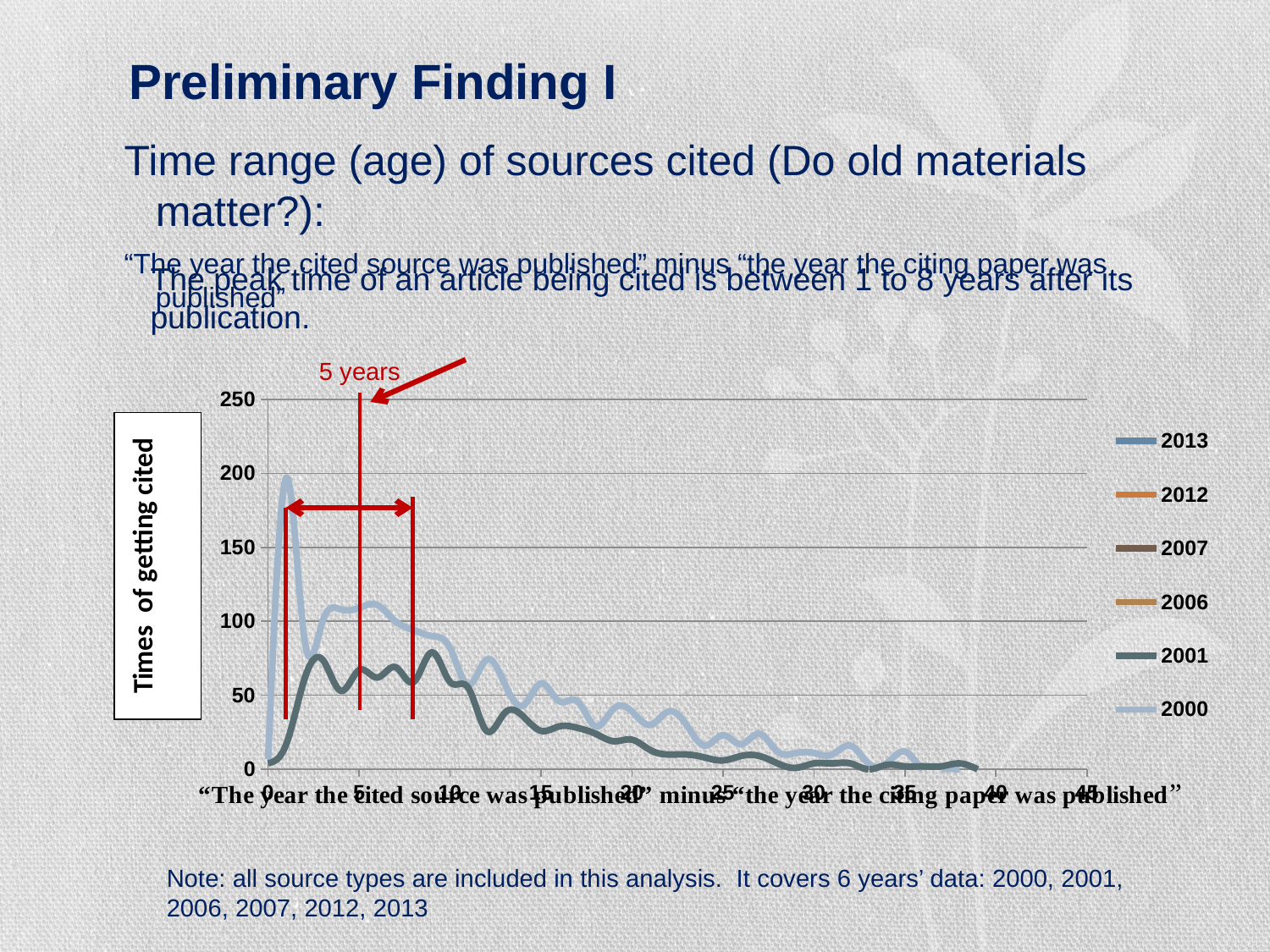

# Preliminary Finding I
Time range (age) of sources cited (Do old materials matter?):
“The year the cited source was published” minus “the year the citing paper was published”
The peak time of an article being cited is between 1 to 8 years after its publication.
5 years

### Chart

| Category |  |  |  |  |  |  |
|---|---|---|---|---|---|---|
Note: all source types are included in this analysis.  It covers 6 years’ data: 2000, 2001, 2006, 2007, 2012, 2013